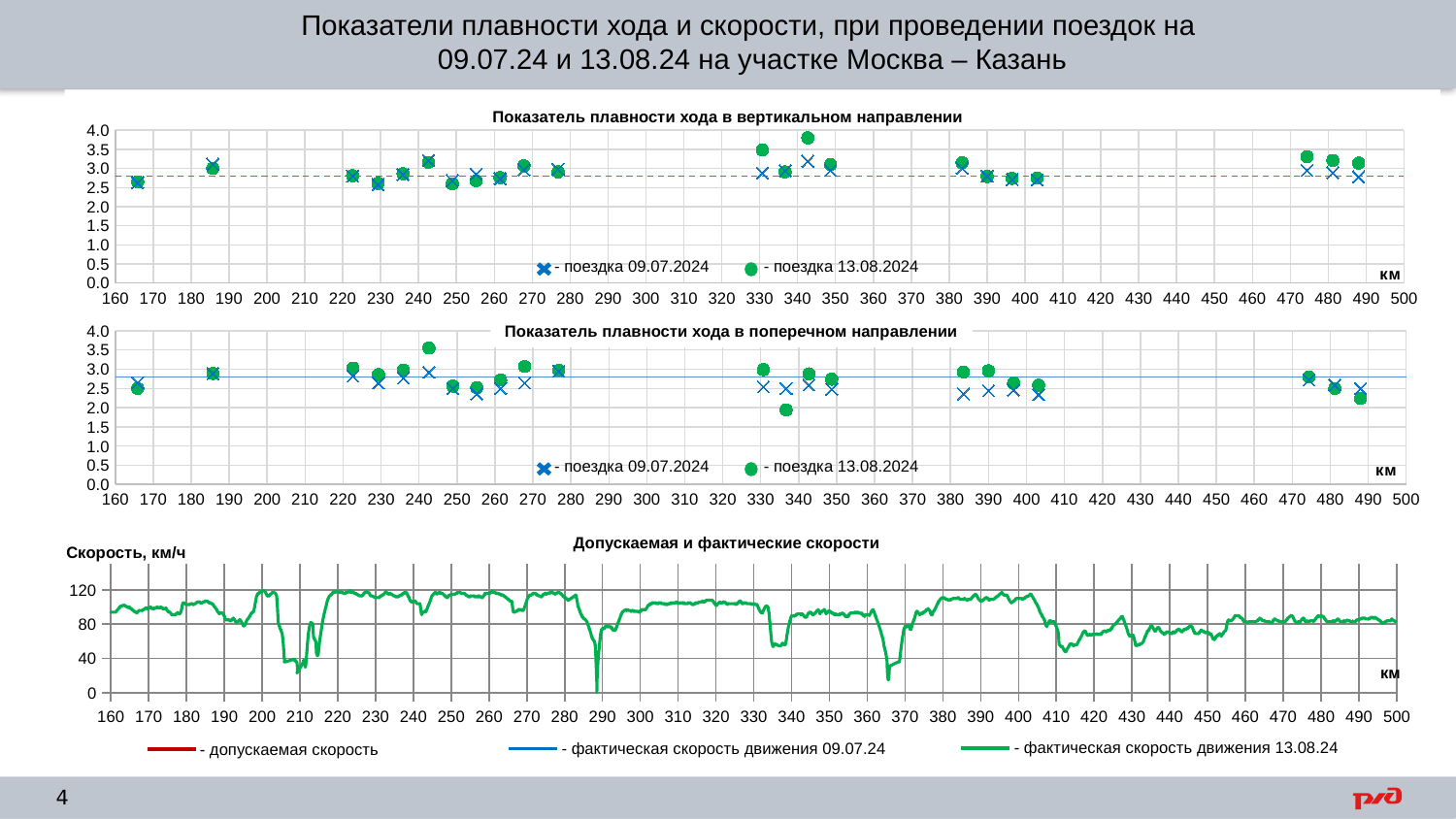

Показатели плавности хода и скорости, при проведении поездок на
09.07.24 и 13.08.24 на участке Москва – Казань

### Chart

| Category |  |  |  |  |
|---|---|---|---|---|
Показатель плавности хода в вертикальном направлении
- поездка 09.07.2024

- поездка 13.08.2024

км

### Chart

| Category |  |  |  |  |
|---|---|---|---|---|
Показатель плавности хода в поперечном направлении
- поездка 09.07.2024

- поездка 13.08.2024

### Chart

| Category |  |  |  |
|---|---|---|---|
Допускаемая и фактические скорости
Скорость, км/ч
км
- фактическая скорость движения 13.08.24
- фактическая скорость движения 09.07.24
- допускаемая скорость